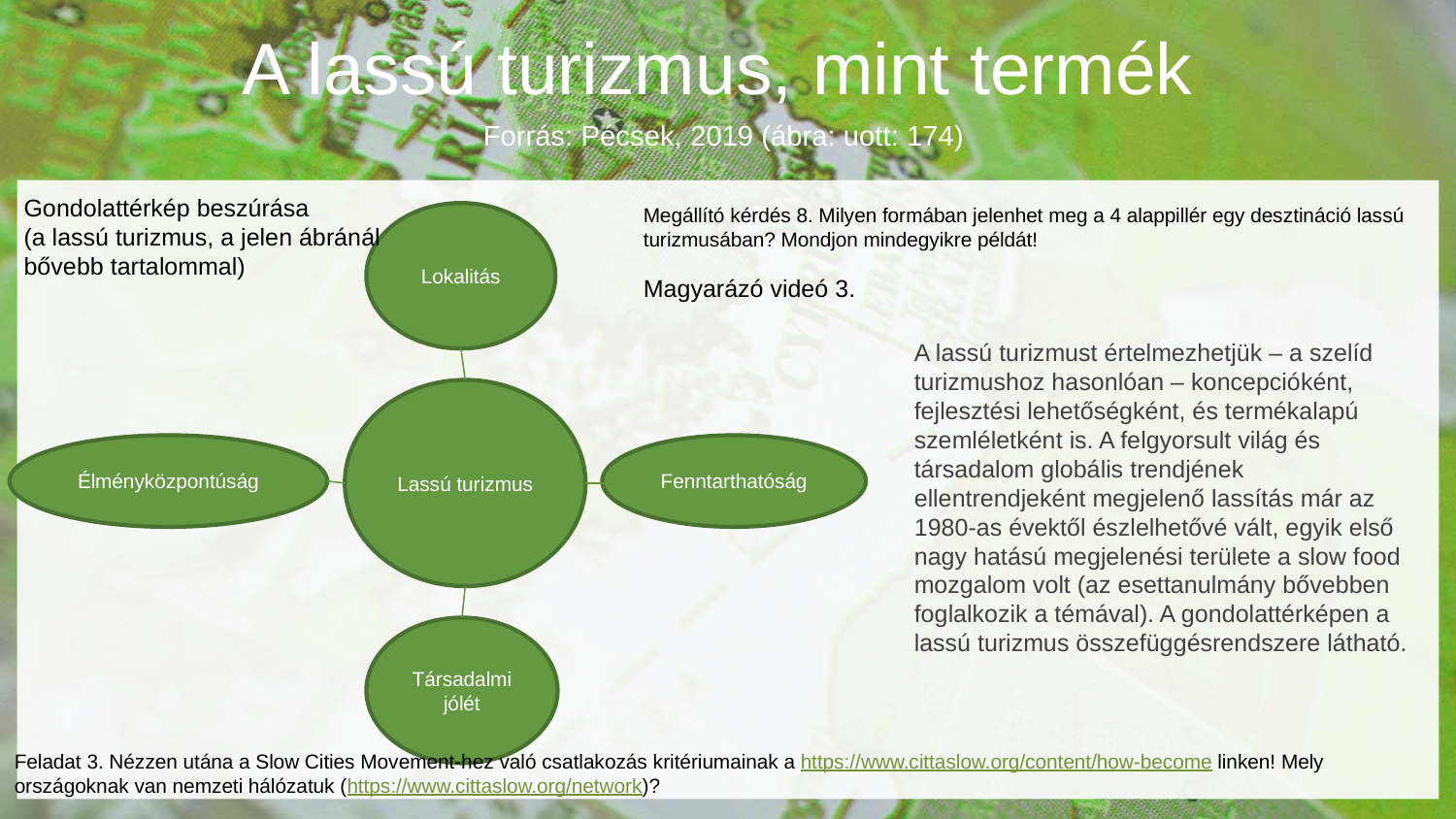

A lassú turizmus, mint termék
Forrás: Pécsek, 2019 (ábra: uott: 174)
Gondolattérkép beszúrása
(a lassú turizmus, a jelen ábránál bővebb tartalommal)

Megállító kérdés 8. Milyen formában jelenhet meg a 4 alappillér egy desztináció lassú turizmusában? Mondjon mindegyikre példát!
Lokalitás
Magyarázó videó 3.
A lassú turizmust értelmezhetjük – a szelíd turizmushoz hasonlóan – koncepcióként, fejlesztési lehetőségként, és termékalapú szemléletként is. A felgyorsult világ és társadalom globális trendjének ellentrendjeként megjelenő lassítás már az 1980-as évektől észlelhetővé vált, egyik első nagy hatású megjelenési területe a slow food mozgalom volt (az esettanulmány bővebben foglalkozik a témával). A gondolattérképen a lassú turizmus összefüggésrendszere látható.
Lassú turizmus
Élményközpontúság
Fenntarthatóság
Társadalmi jólét
Feladat 3. Nézzen utána a Slow Cities Movement-hez való csatlakozás kritériumainak a https://www.cittaslow.org/content/how-become linken! Mely országoknak van nemzeti hálózatuk (https://www.cittaslow.org/network)?